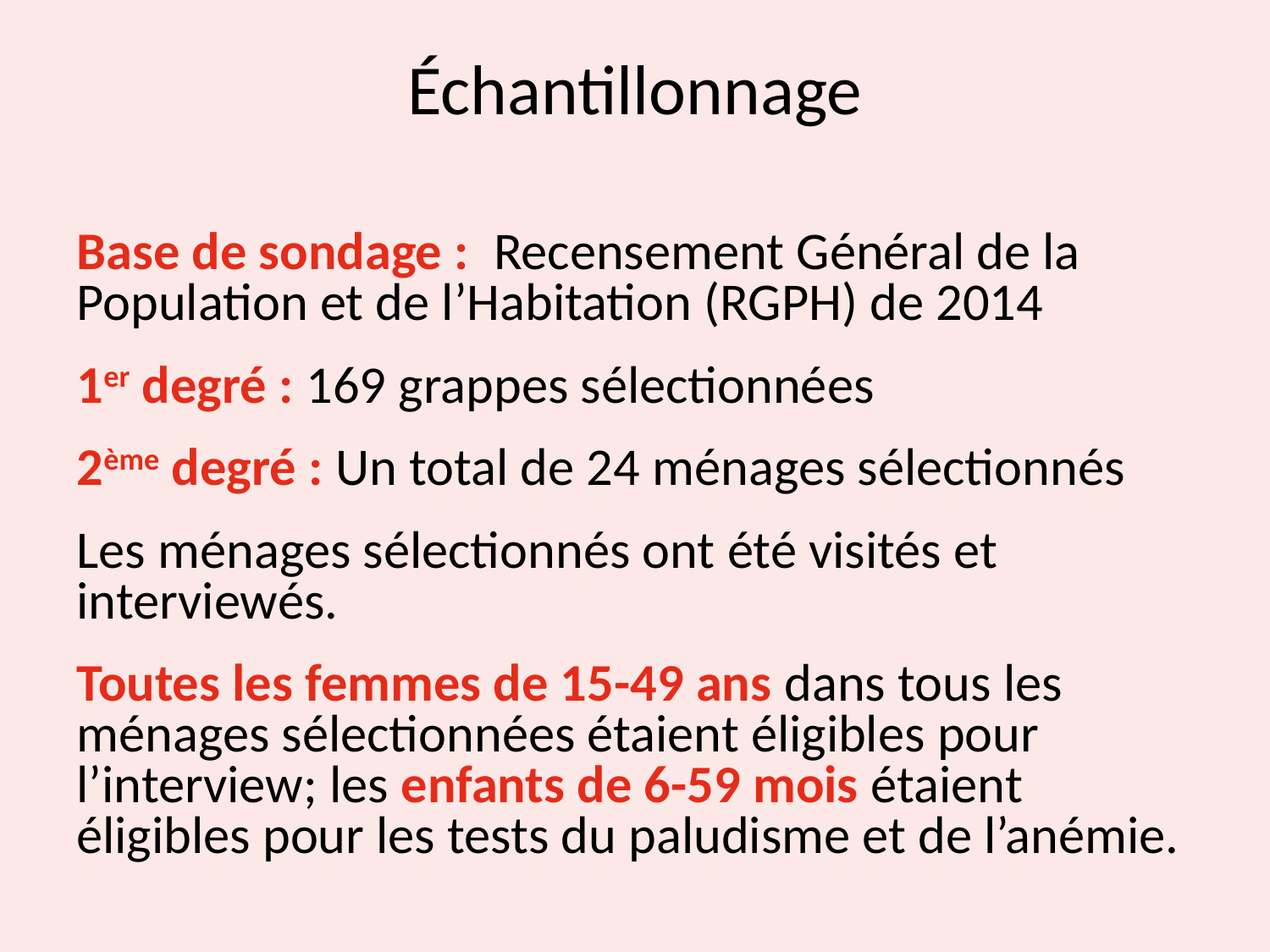

# Échantillonnage
Base de sondage :  Recensement Général de la Population et de l’Habitation (RGPH) de 2014
1er degré : 169 grappes sélectionnées
2ème degré : Un total de 24 ménages sélectionnés
Les ménages sélectionnés ont été visités et interviewés.
Toutes les femmes de 15-49 ans dans tous les ménages sélectionnées étaient éligibles pour l’interview; les enfants de 6-59 mois étaient éligibles pour les tests du paludisme et de l’anémie.